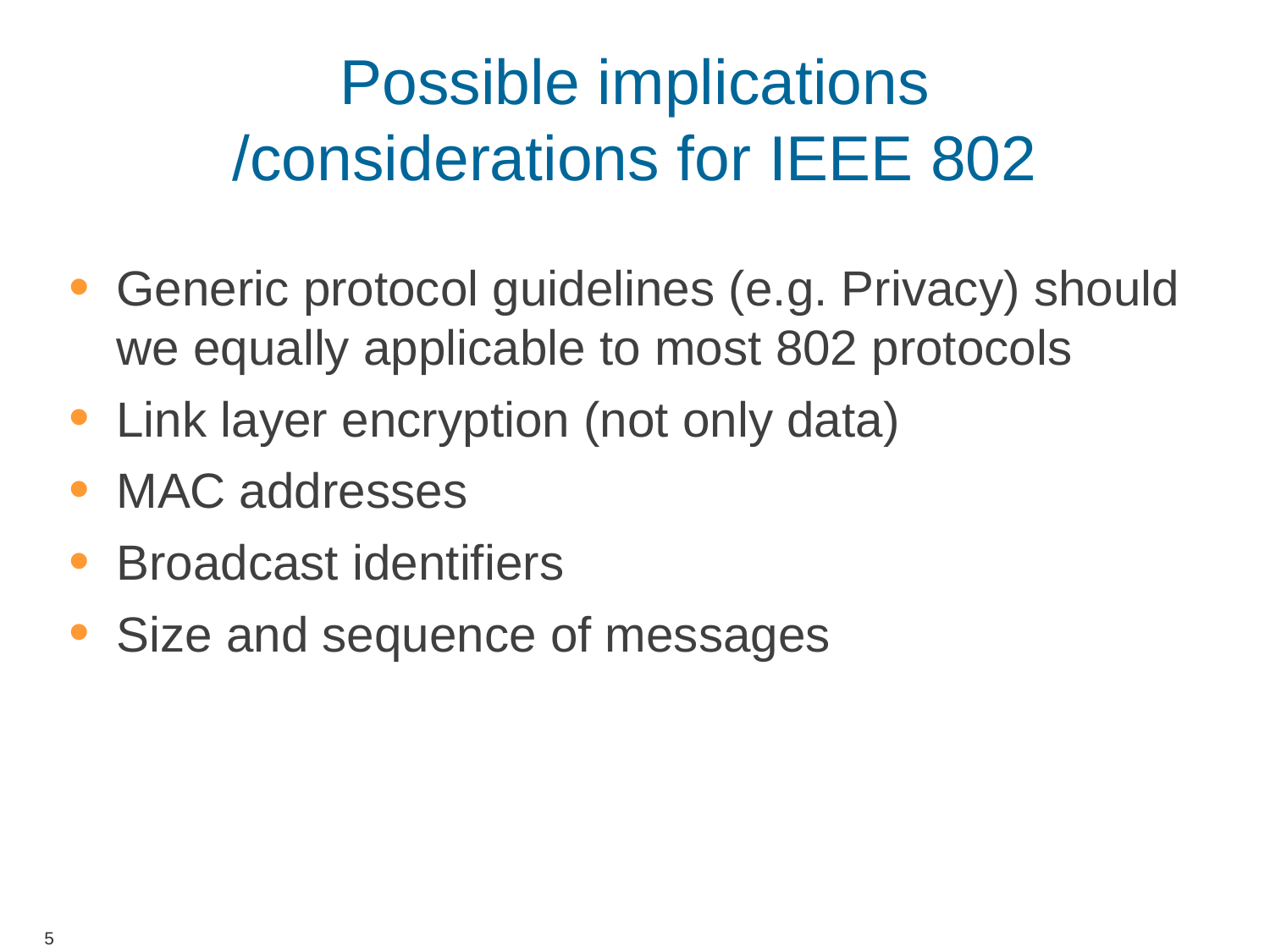

# Possible implications /considerations for IEEE 802

Generic protocol guidelines (e.g. Privacy) should we equally applicable to most 802 protocols
Link layer encryption (not only data)
MAC addresses
Broadcast identifiers
Size and sequence of messages
5